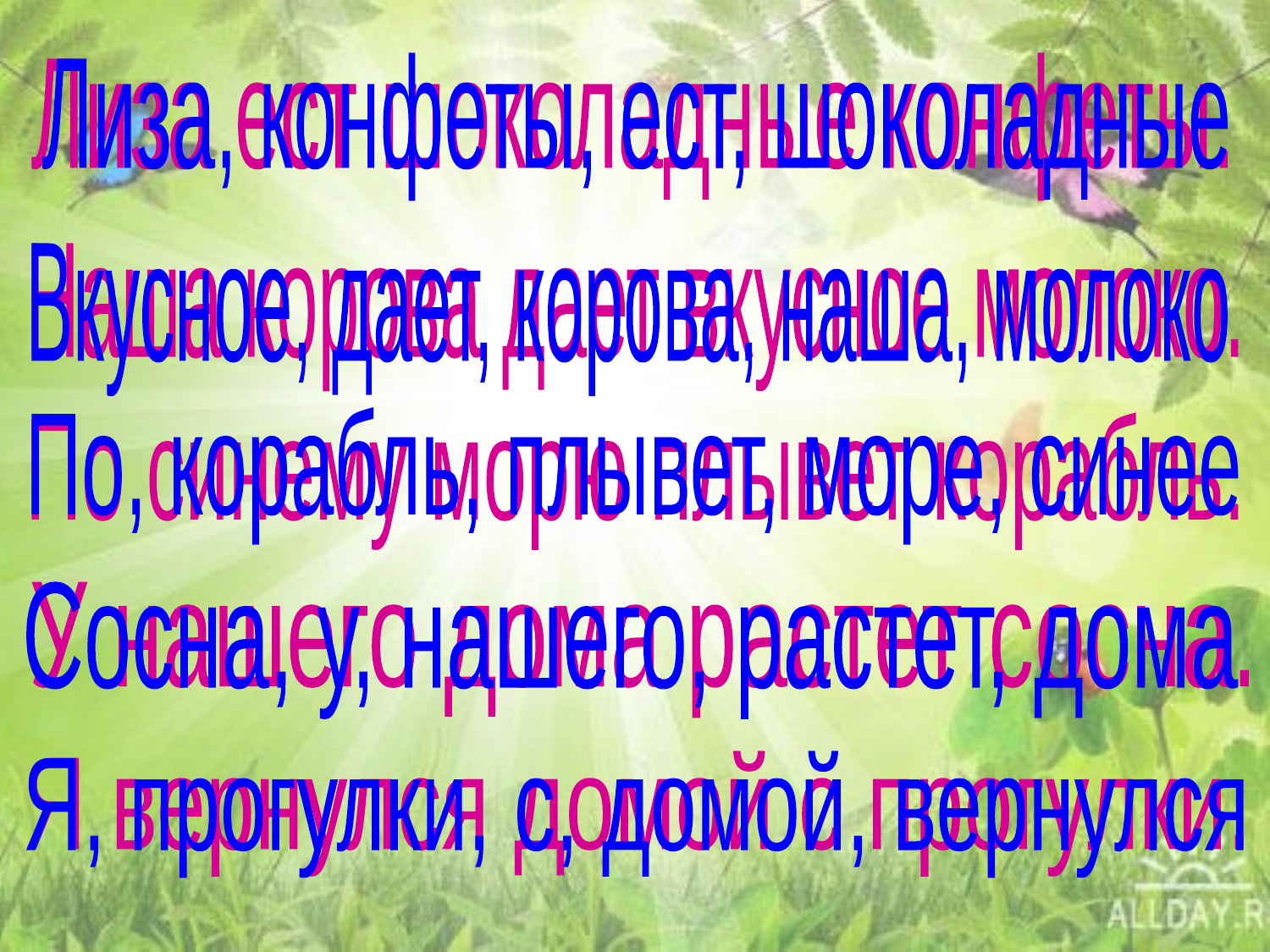

Лиза ест шоколадные конфеты.
Лиза, конфеты, ест, шоколадные
Наша корова дает вкусное молоко.
Вкусное, дает, корова, наша, молоко
По, корабль, плывет, море, синее
По синему морю плывет корабль.
Сосна, у, нашего, растет, дома
У нашего дома растет сосна.
Я вернулся домой с прогулки.
Я, прогулки, с, домой, вернулся